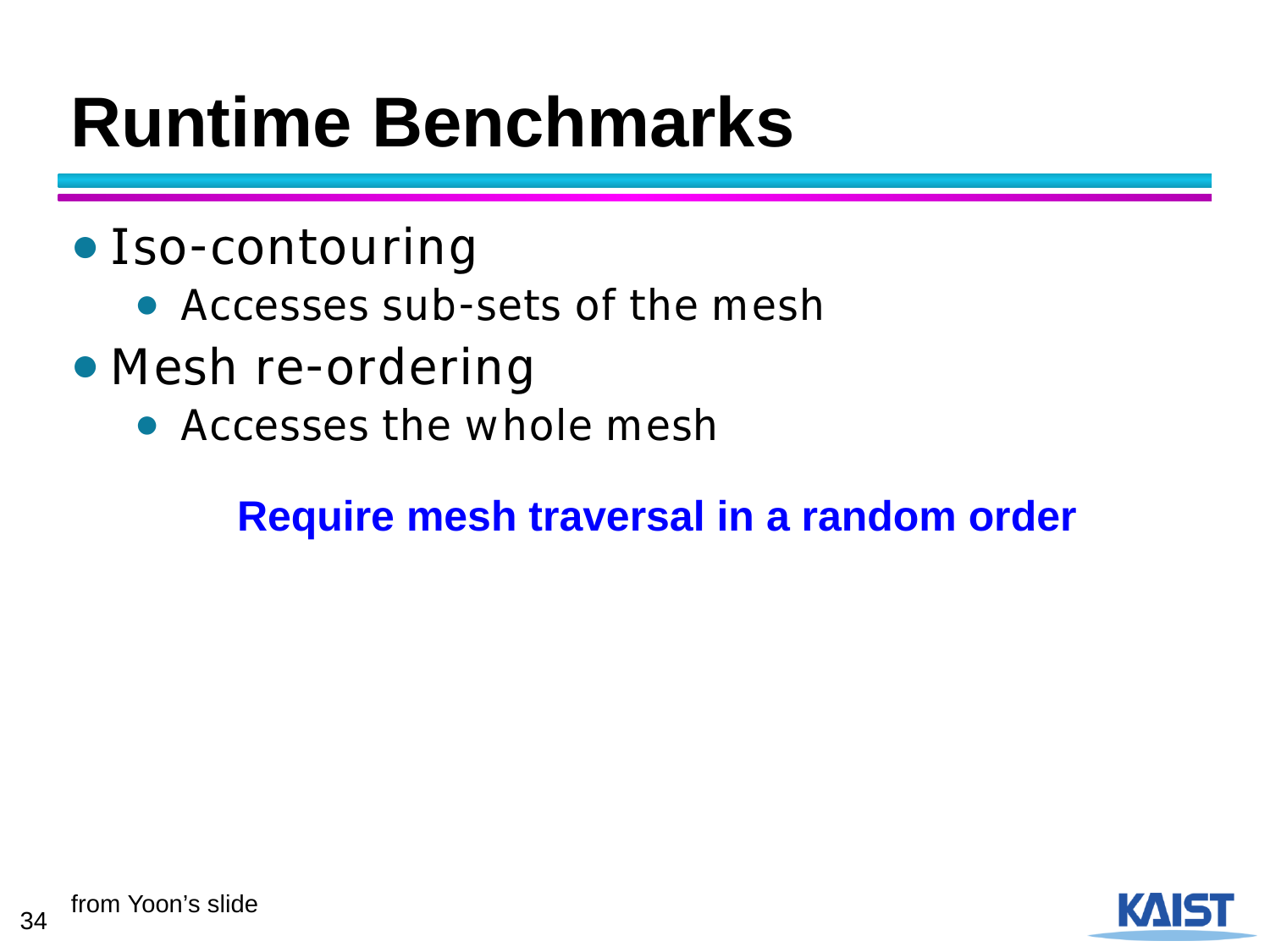

# Runtime Benchmarks
Iso-contouring
Accesses sub-sets of the mesh
Mesh re-ordering
Accesses the whole mesh
Require mesh traversal in a random order
from Yoon’s slide